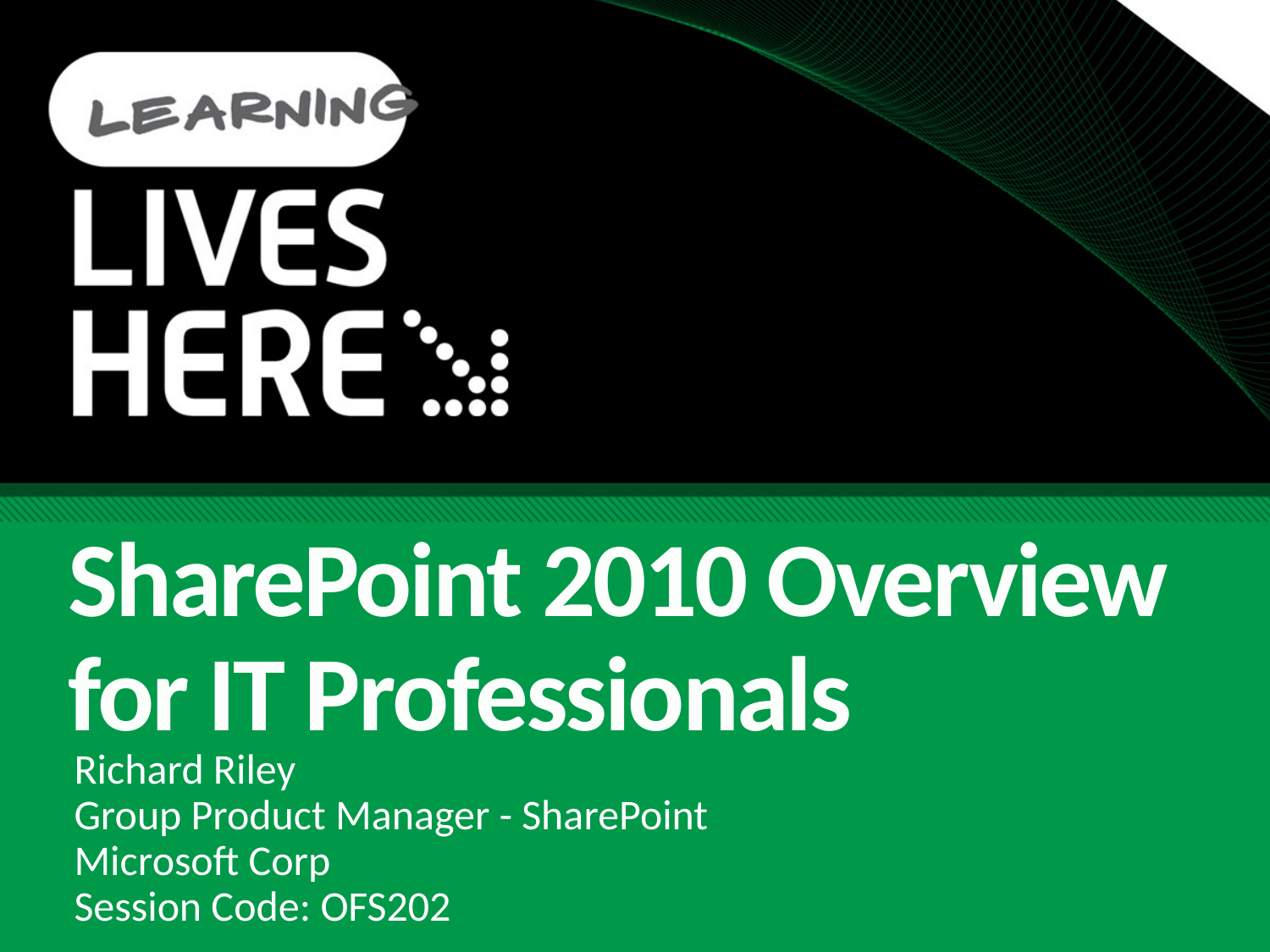

# SharePoint 2010 Overview for IT Professionals
Richard Riley
Group Product Manager - SharePoint
Microsoft Corp
Session Code: OFS202